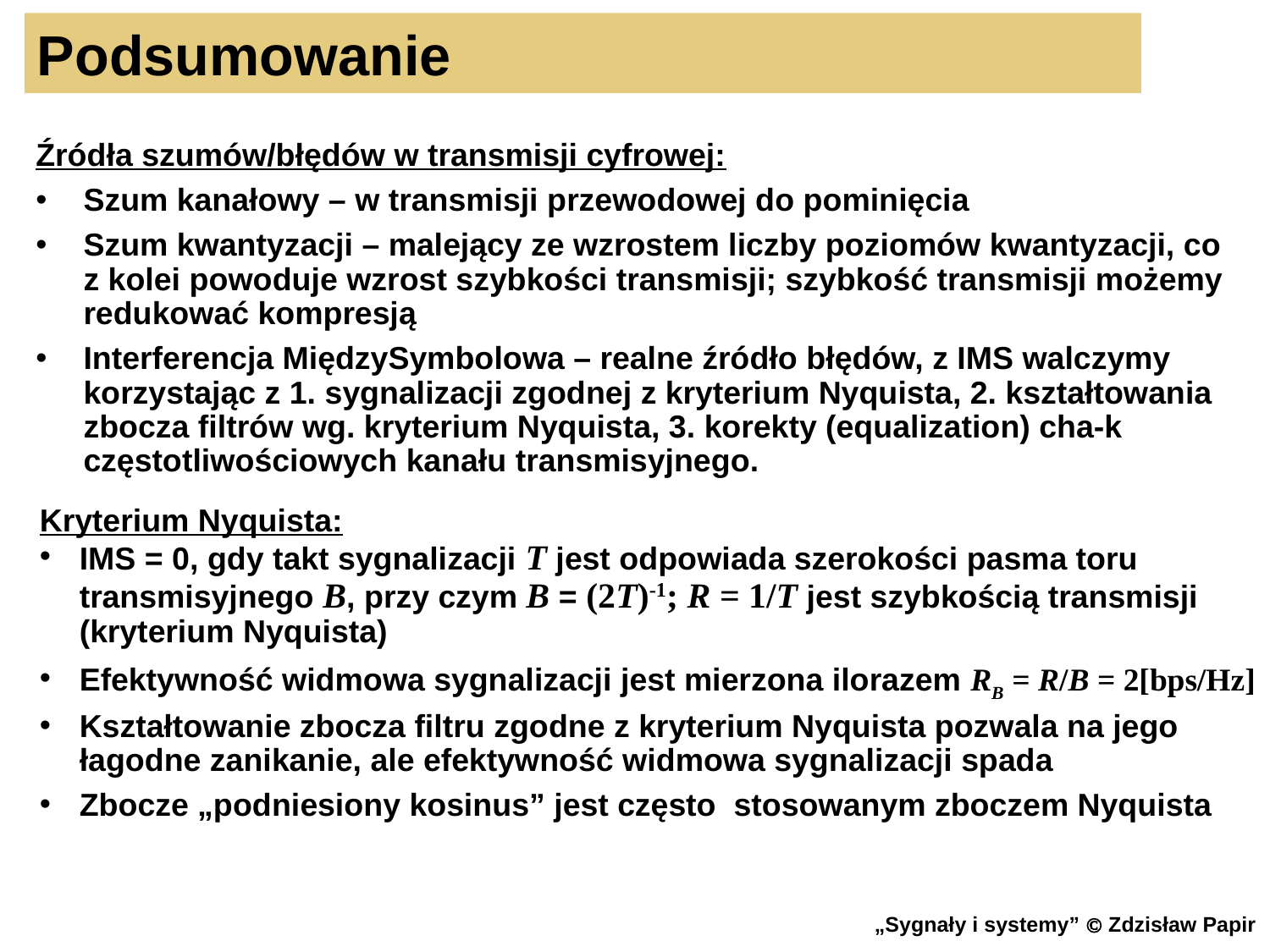

Podsumowanie
Źródła szumów/błędów w transmisji cyfrowej:
Szum kanałowy – w transmisji przewodowej do pominięcia
Szum kwantyzacji – malejący ze wzrostem liczby poziomów kwantyzacji, co z kolei powoduje wzrost szybkości transmisji; szybkość transmisji możemy redukować kompresją
Interferencja MiędzySymbolowa – realne źródło błędów, z IMS walczymy korzystając z 1. sygnalizacji zgodnej z kryterium Nyquista, 2. kształtowania zbocza filtrów wg. kryterium Nyquista, 3. korekty (equalization) cha-k częstotliwościowych kanału transmisyjnego.

Kryterium Nyquista:
IMS = 0, gdy takt sygnalizacji T jest odpowiada szerokości pasma toru transmisyjnego B, przy czym B = (2T)-1; R = 1/T jest szybkością transmisji
(kryterium Nyquista)
Efektywność widmowa sygnalizacji jest mierzona ilorazem RB = R/B = 2[bps/Hz]
Kształtowanie zbocza filtru zgodne z kryterium Nyquista pozwala na jego łagodne zanikanie, ale efektywność widmowa sygnalizacji spada
Zbocze „podniesiony kosinus” jest często  stosowanym zboczem Nyquista
27
„Sygnały i systemy” © Zdzisław Papir